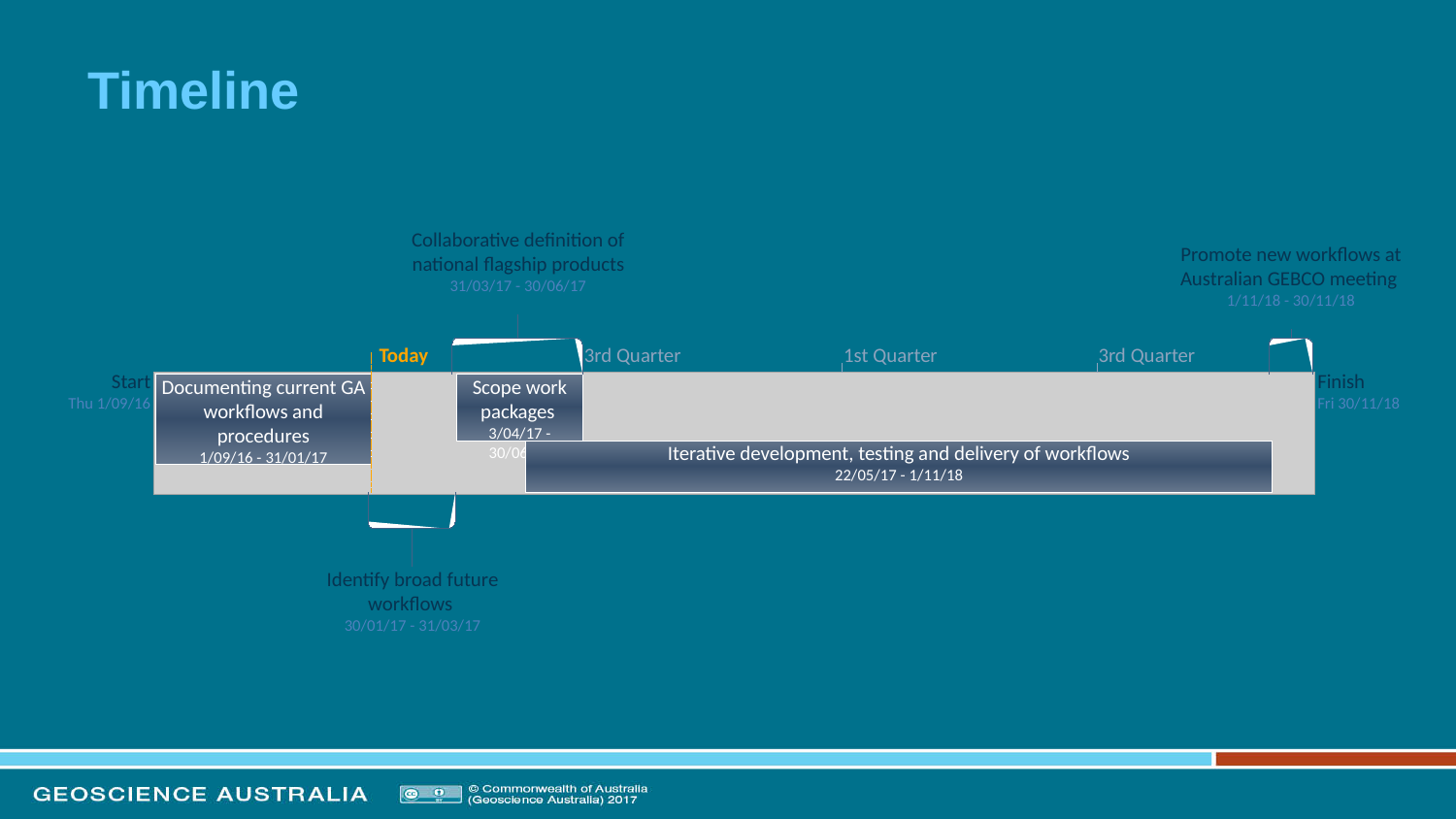

# Timeline

Documenting current GA workflows and procedures
1/09/16 - 31/01/17
Scope work packages
3/04/17 - 30/06/17

Collaborative definition of national flagship products
31/03/17 - 30/06/17
Promote new workflows at Australian GEBCO meeting
1/11/18 - 30/11/18

Today
3rd Quarter
1st Quarter
3rd Quarter

Start
Thu 1/09/16
Finish
Fri 30/11/18

Iterative development, testing and delivery of workflows
22/05/17 - 1/11/18

Identify broad future workflows
30/01/17 - 31/03/17